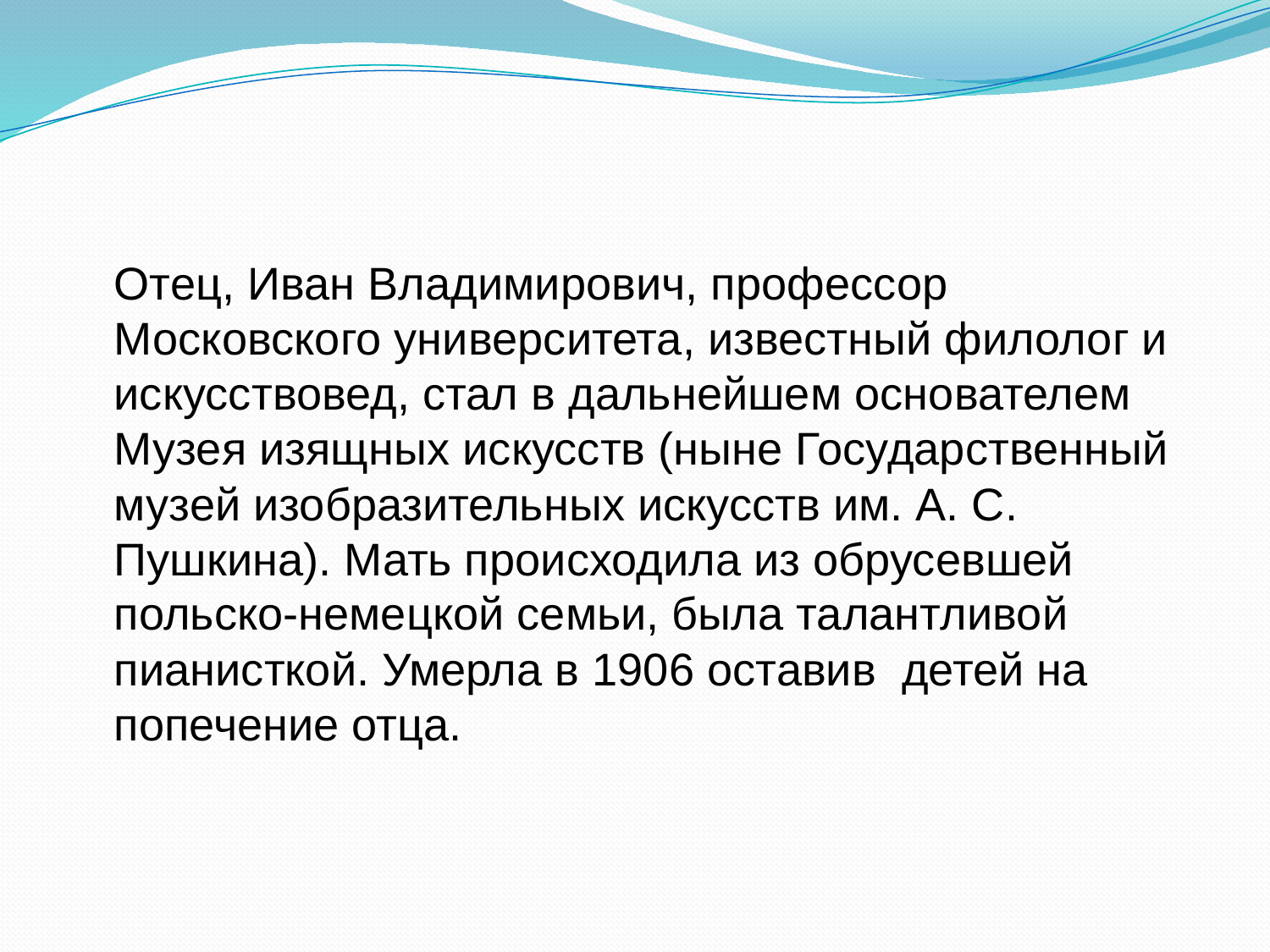

Отец, Иван Владимирович, профессор Московского университета, известный филолог и искусствовед, стал в дальнейшем основателем Музея изящных искусств (ныне Государственный музей изобразительных искусств им. А. С. Пушкина). Мать происходила из обрусевшей польско-немецкой семьи, была талантливой пианисткой. Умерла в 1906 оставив  детей на попечение отца.